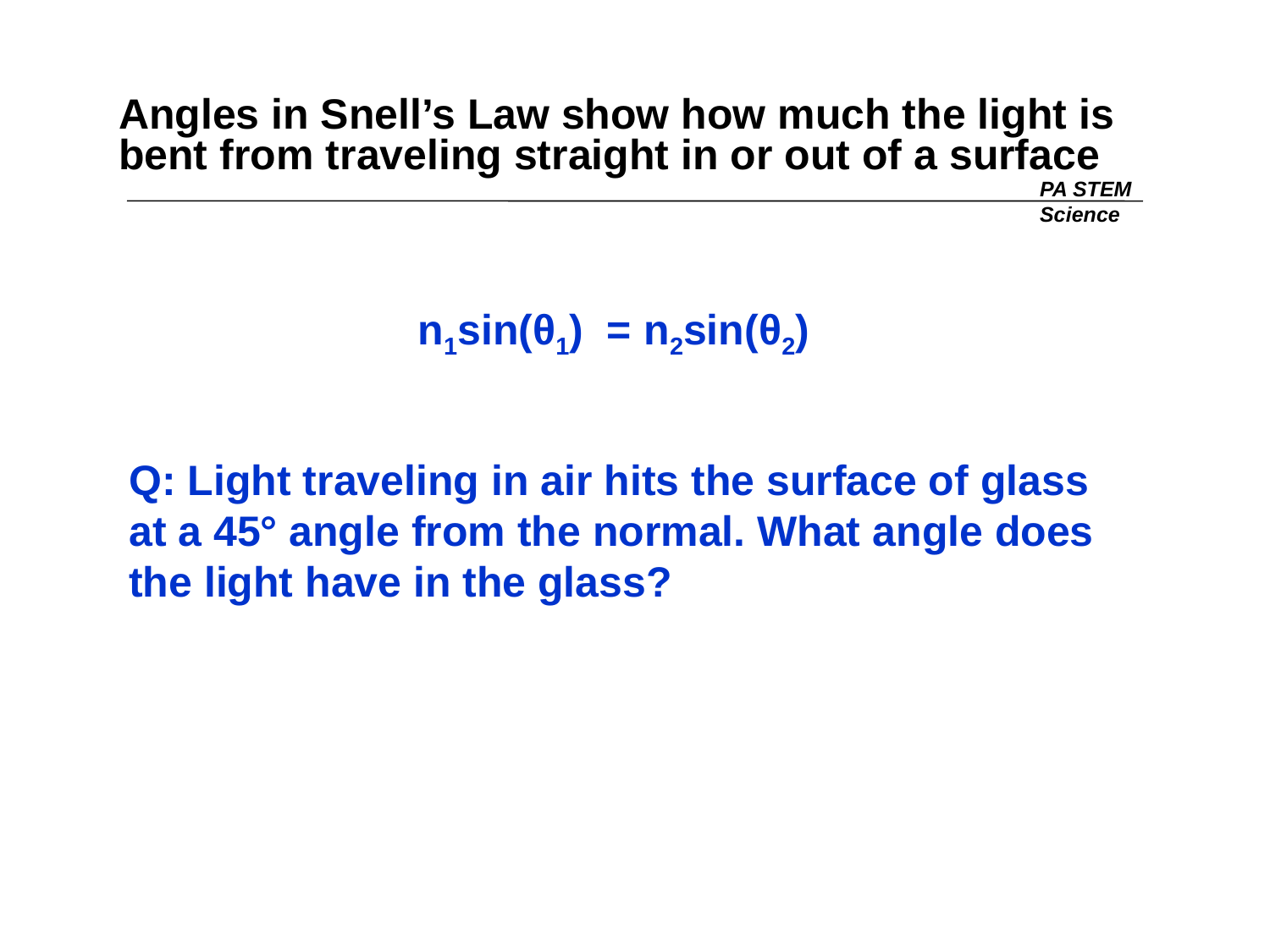

# Angles in Snell’s Law show how much the light is bent from traveling straight in or out of a surface
PA STEM
Science

n1sin(θ1)  = n2sin(θ2)

Q: Light traveling in air hits the surface of glass at a 45° angle from the normal. What angle does the light have in the glass?